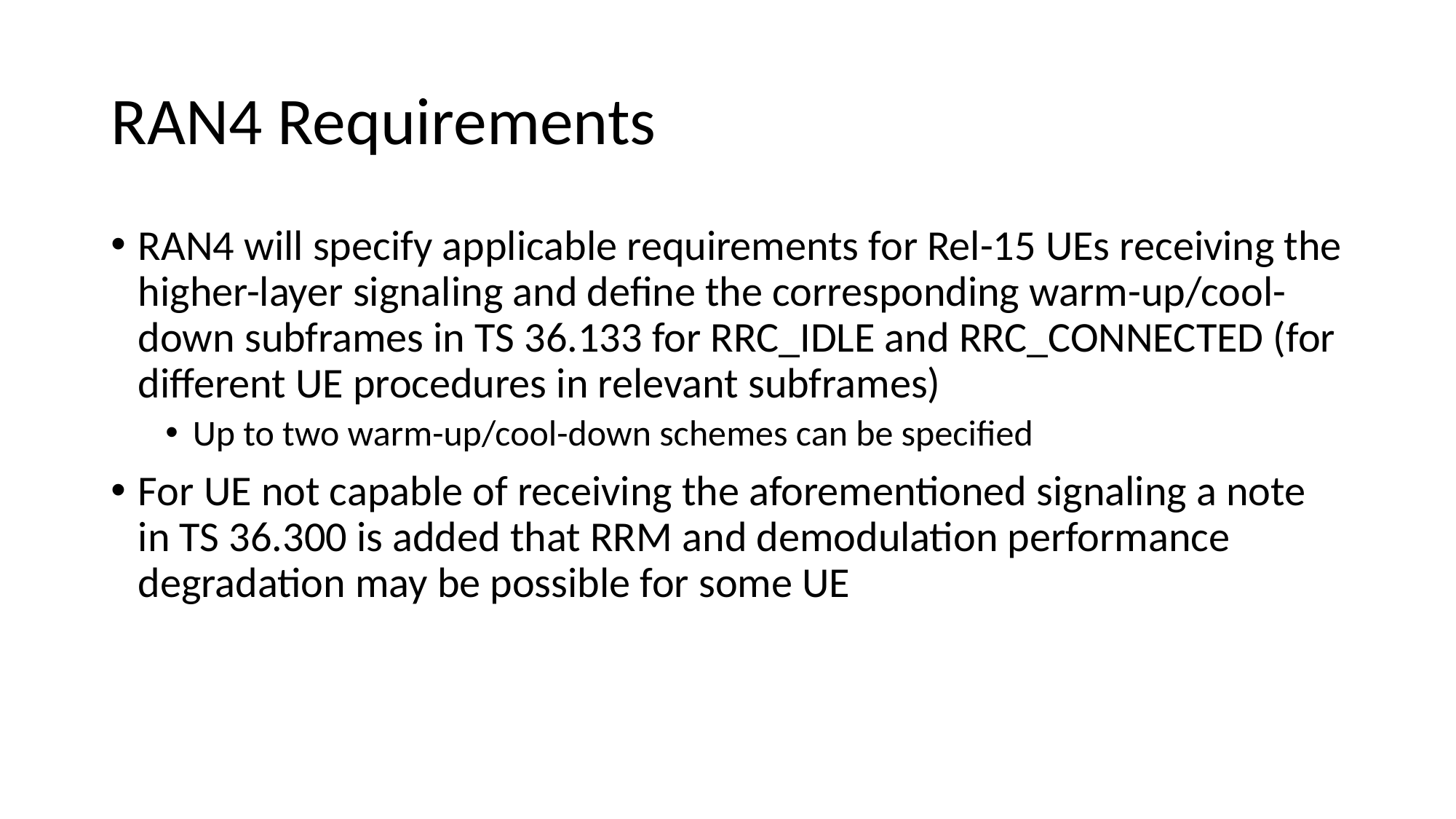

# RAN4 Requirements
RAN4 will specify applicable requirements for Rel-15 UEs receiving the higher-layer signaling and define the corresponding warm-up/cool-down subframes in TS 36.133 for RRC_IDLE and RRC_CONNECTED (for different UE procedures in relevant subframes)
Up to two warm-up/cool-down schemes can be specified
For UE not capable of receiving the aforementioned signaling a note in TS 36.300 is added that RRM and demodulation performance degradation may be possible for some UE